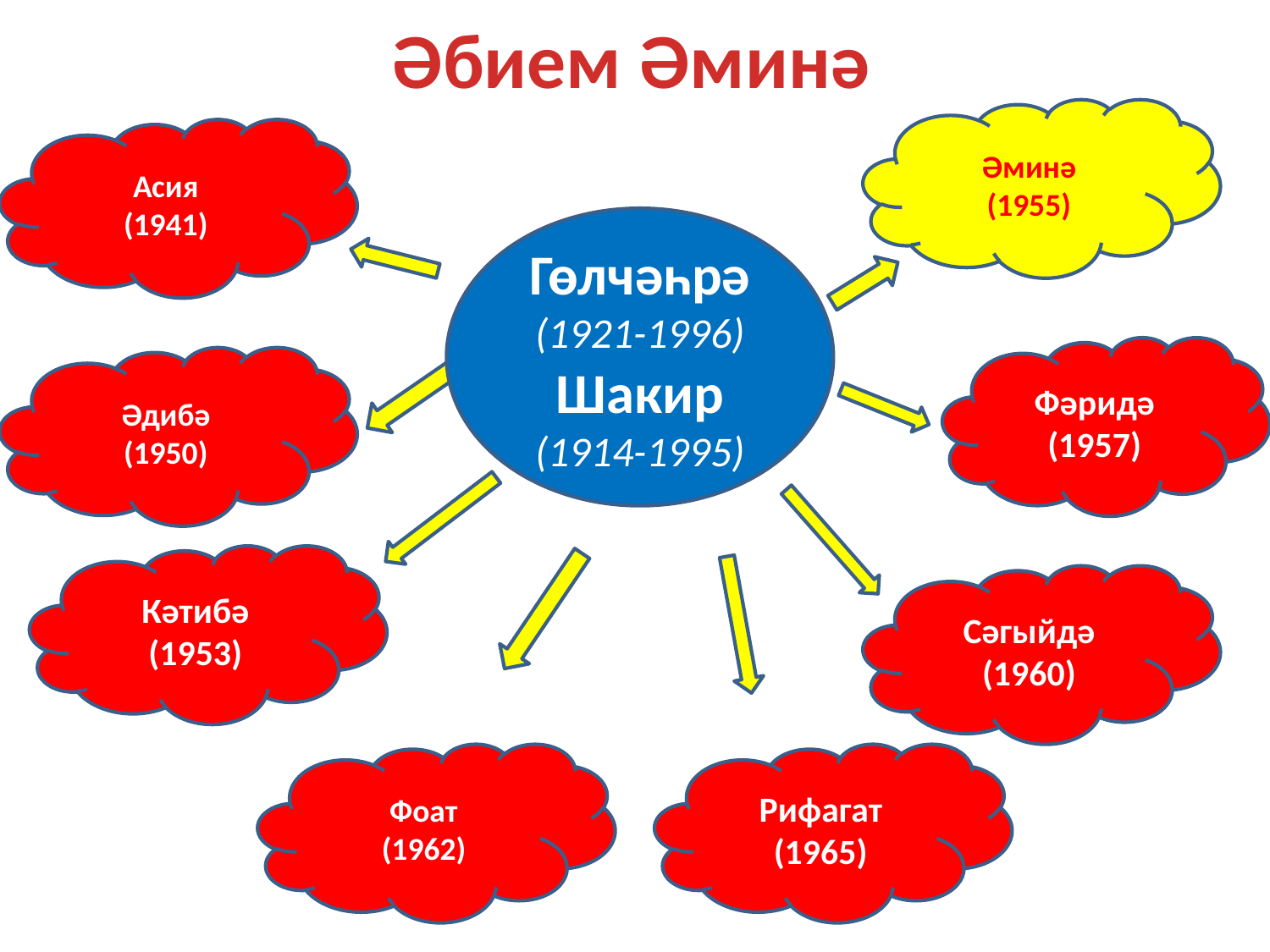

# Әбием Әминә
Әминә
(1955)
Асия
(1941)
Гөлчәһрә
(1921-1996)
Шакир
(1914-1995)

Фәридә
(1957)
Әдибә
(1950)

Кәтибә
(1953)
Сәгыйдә
(1960)

Фоат
(1962)
Рифагат
(1965)